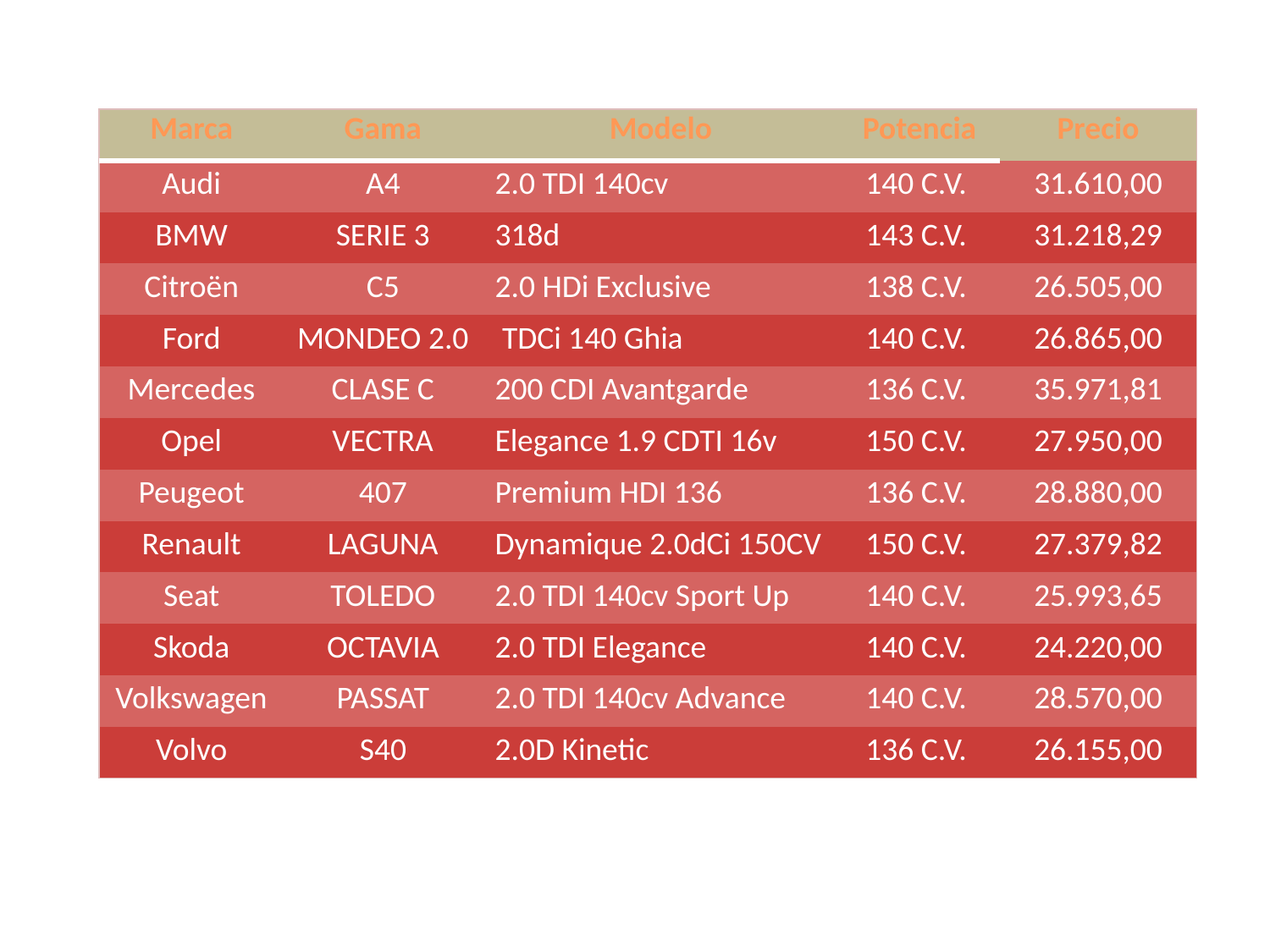

| Marca | Gama | Modelo | Potencia | Precio |
| --- | --- | --- | --- | --- |
| Audi | A4 | 2.0 TDI 140cv | 140 C.V. | 31.610,00 |
| BMW | SERIE 3 | 318d | 143 C.V. | 31.218,29 |
| Citroën | C5 | 2.0 HDi Exclusive | 138 C.V. | 26.505,00 |
| Ford | MONDEO 2.0 | TDCi 140 Ghia | 140 C.V. | 26.865,00 |
| Mercedes | CLASE C | 200 CDI Avantgarde | 136 C.V. | 35.971,81 |
| Opel | VECTRA | Elegance 1.9 CDTI 16v | 150 C.V. | 27.950,00 |
| Peugeot | 407 | Premium HDI 136 | 136 C.V. | 28.880,00 |
| Renault | LAGUNA | Dynamique 2.0dCi 150CV | 150 C.V. | 27.379,82 |
| Seat | TOLEDO | 2.0 TDI 140cv Sport Up | 140 C.V. | 25.993,65 |
| Skoda | OCTAVIA | 2.0 TDI Elegance | 140 C.V. | 24.220,00 |
| Volkswagen | PASSAT | 2.0 TDI 140cv Advance | 140 C.V. | 28.570,00 |
| Volvo | S40 | 2.0D Kinetic | 136 C.V. | 26.155,00 |